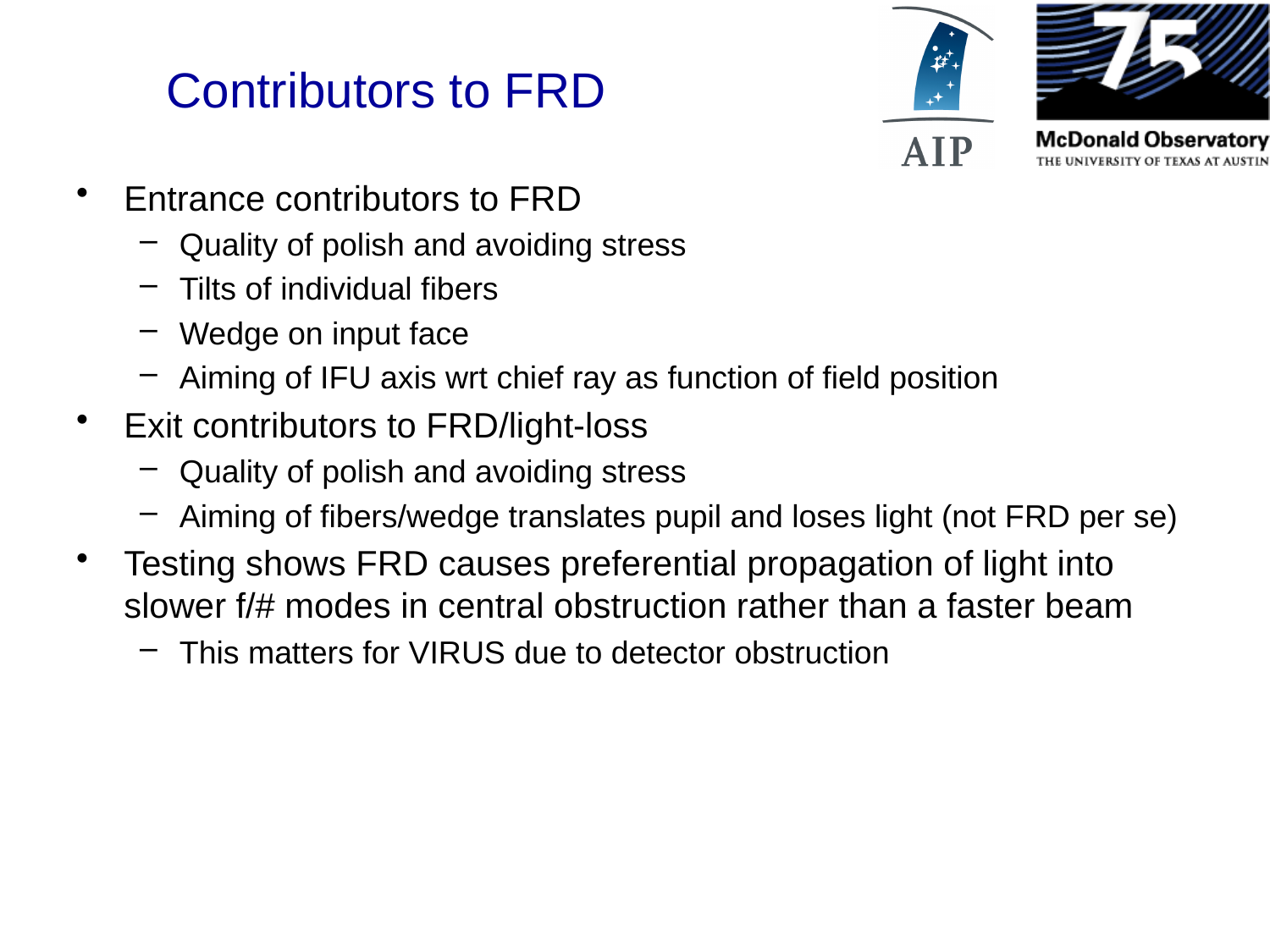

# Contributors to FRD
Entrance contributors to FRD
Quality of polish and avoiding stress
Tilts of individual fibers
Wedge on input face
Aiming of IFU axis wrt chief ray as function of field position
Exit contributors to FRD/light-loss
Quality of polish and avoiding stress
Aiming of fibers/wedge translates pupil and loses light (not FRD per se)
Testing shows FRD causes preferential propagation of light into slower f/# modes in central obstruction rather than a faster beam
This matters for VIRUS due to detector obstruction